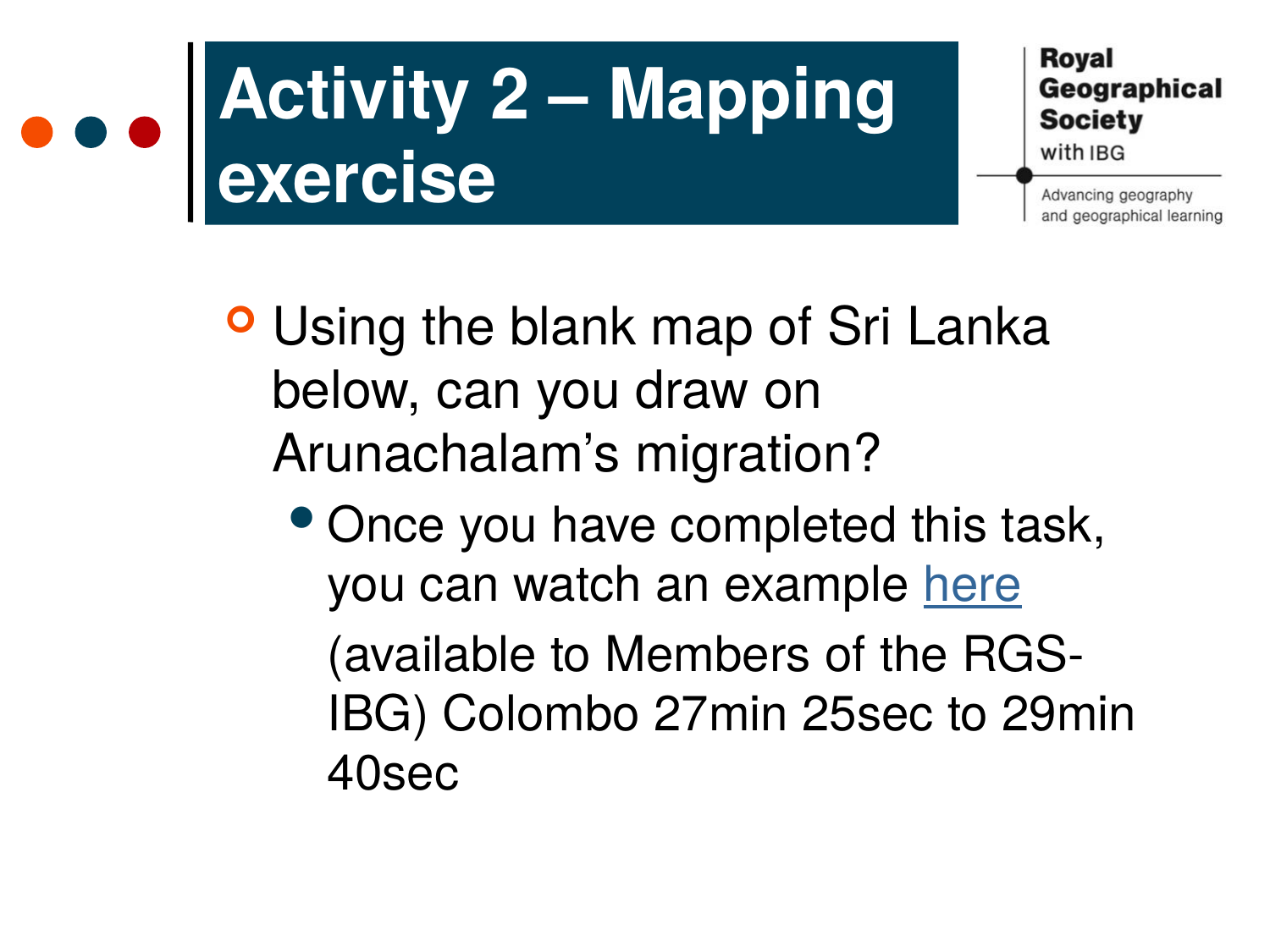

Activity 2 – Mapping exercise
Using the blank map of Sri Lanka below, can you draw on Arunachalam’s migration?
Once you have completed this task, you can watch an example here (available to Members of the RGS-IBG) Colombo 27min 25sec to 29min 40sec